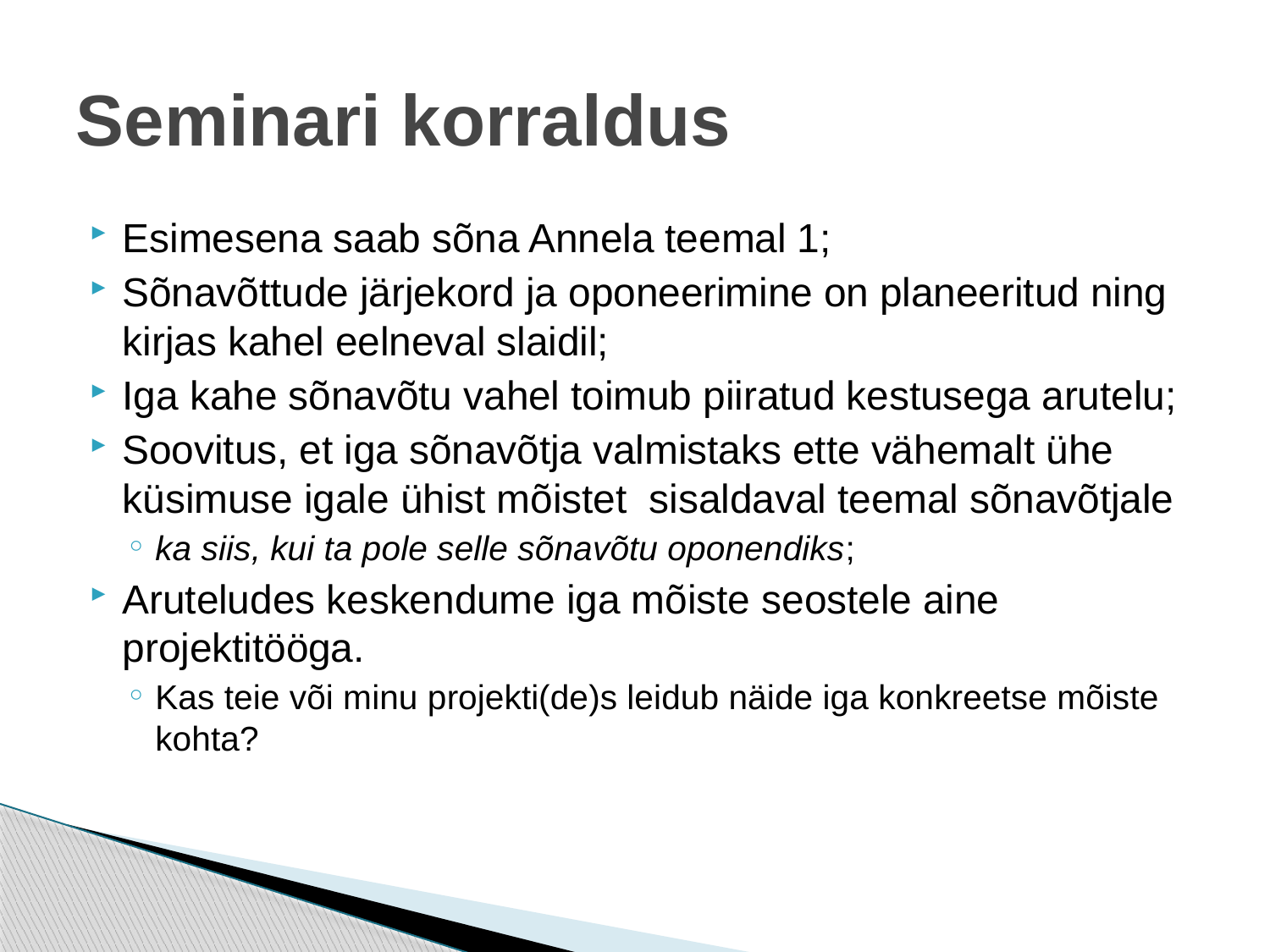

# Seminari korraldus
Esimesena saab sõna Annela teemal 1;
Sõnavõttude järjekord ja oponeerimine on planeeritud ning kirjas kahel eelneval slaidil;
Iga kahe sõnavõtu vahel toimub piiratud kestusega arutelu;
Soovitus, et iga sõnavõtja valmistaks ette vähemalt ühe küsimuse igale ühist mõistet  sisaldaval teemal sõnavõtjale
ka siis, kui ta pole selle sõnavõtu oponendiks;
Aruteludes keskendume iga mõiste seostele aine projektitööga.
Kas teie või minu projekti(de)s leidub näide iga konkreetse mõiste kohta?